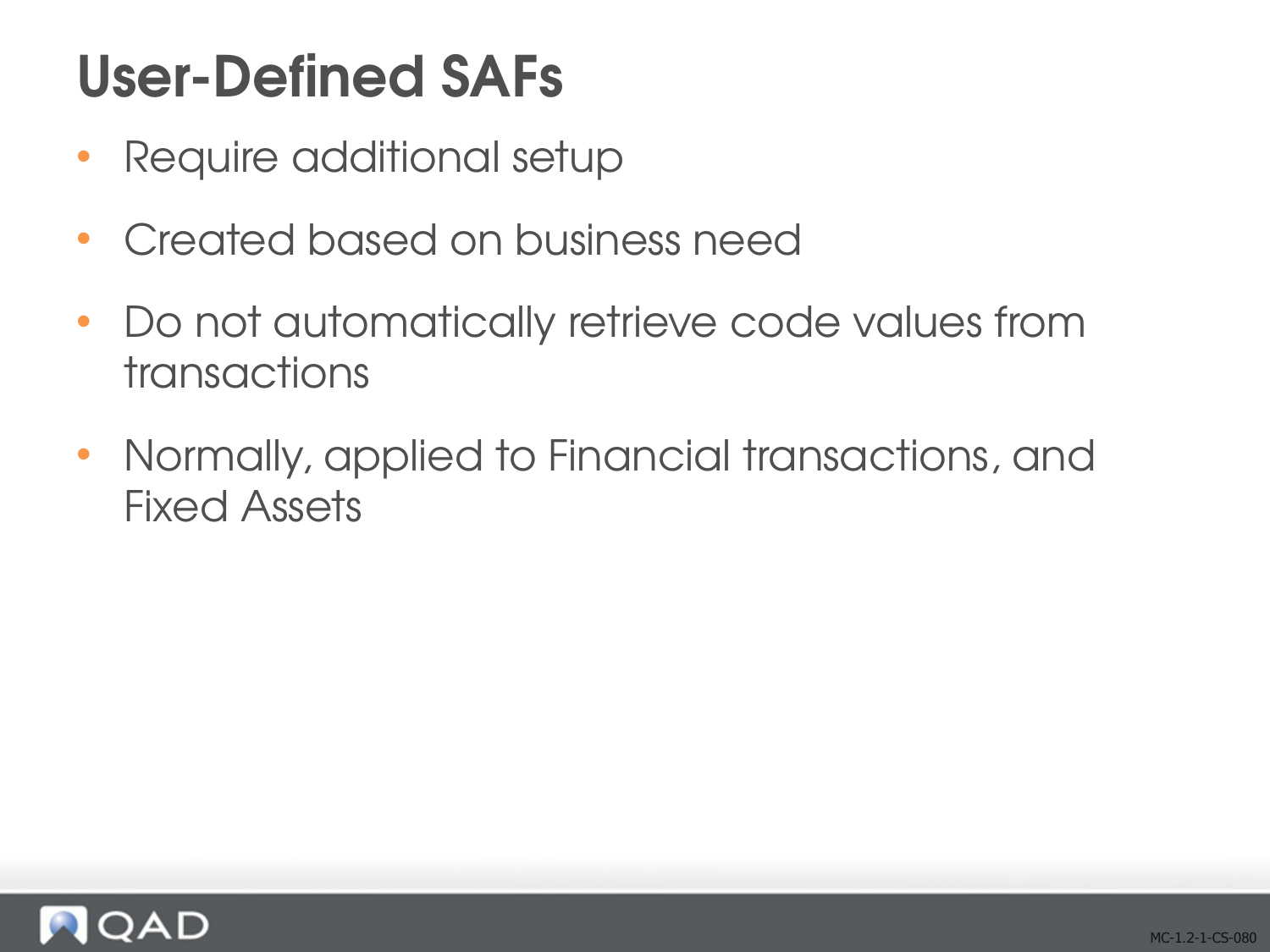

# User-Defined SAFs
Require additional setup
Created based on business need
Do not automatically retrieve code values from transactions
Normally, applied to Financial transactions, and Fixed Assets

MC-1.2-1-CS-080